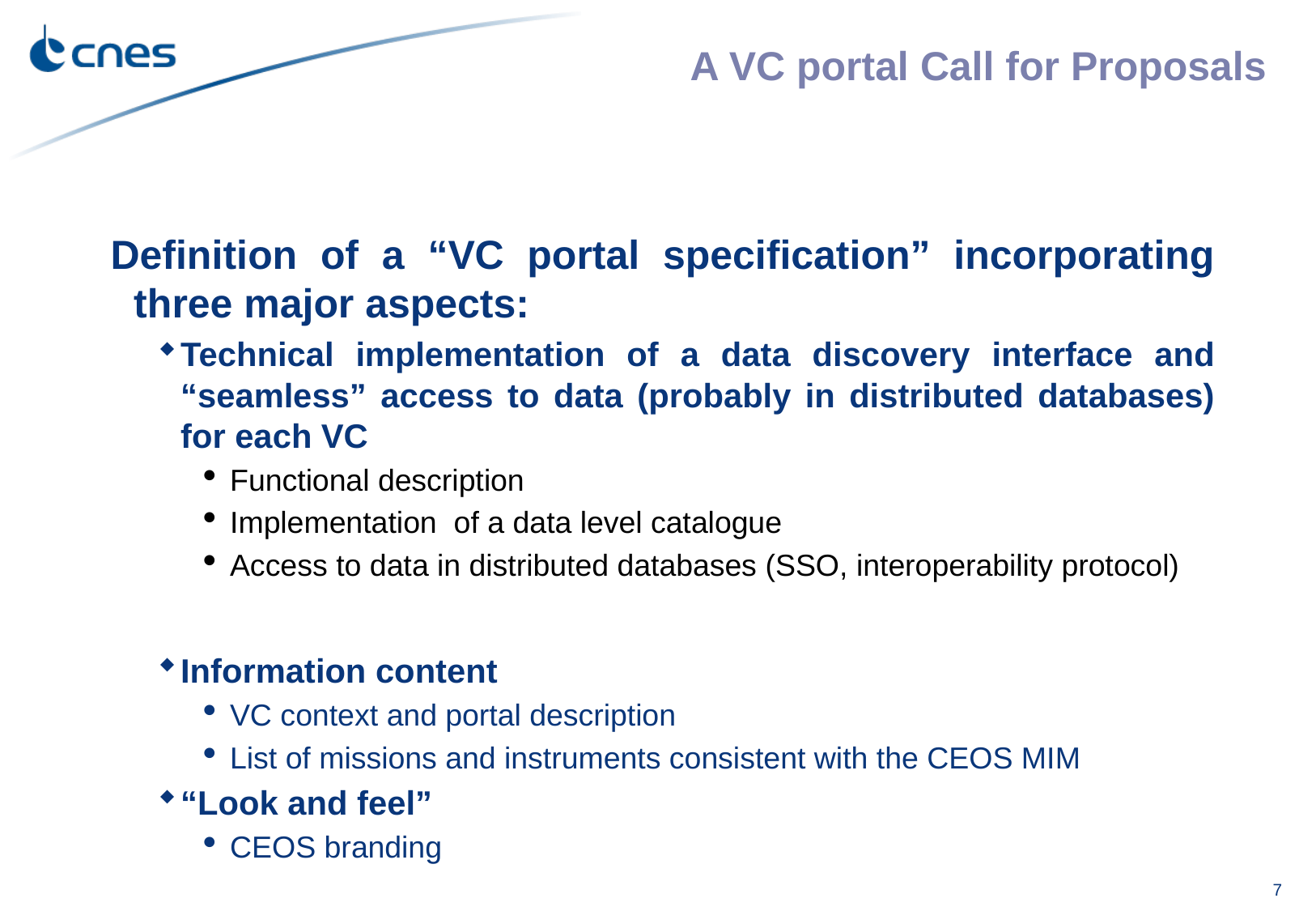

# A VC portal Call for Proposals
Definition of a “VC portal specification” incorporating three major aspects:
Technical implementation of a data discovery interface and “seamless” access to data (probably in distributed databases) for each VC
Functional description
Implementation  of a data level catalogue
Access to data in distributed databases (SSO, interoperability protocol)

Information content
VC context and portal description
List of missions and instruments consistent with the CEOS MIM
“Look and feel”
CEOS branding

7